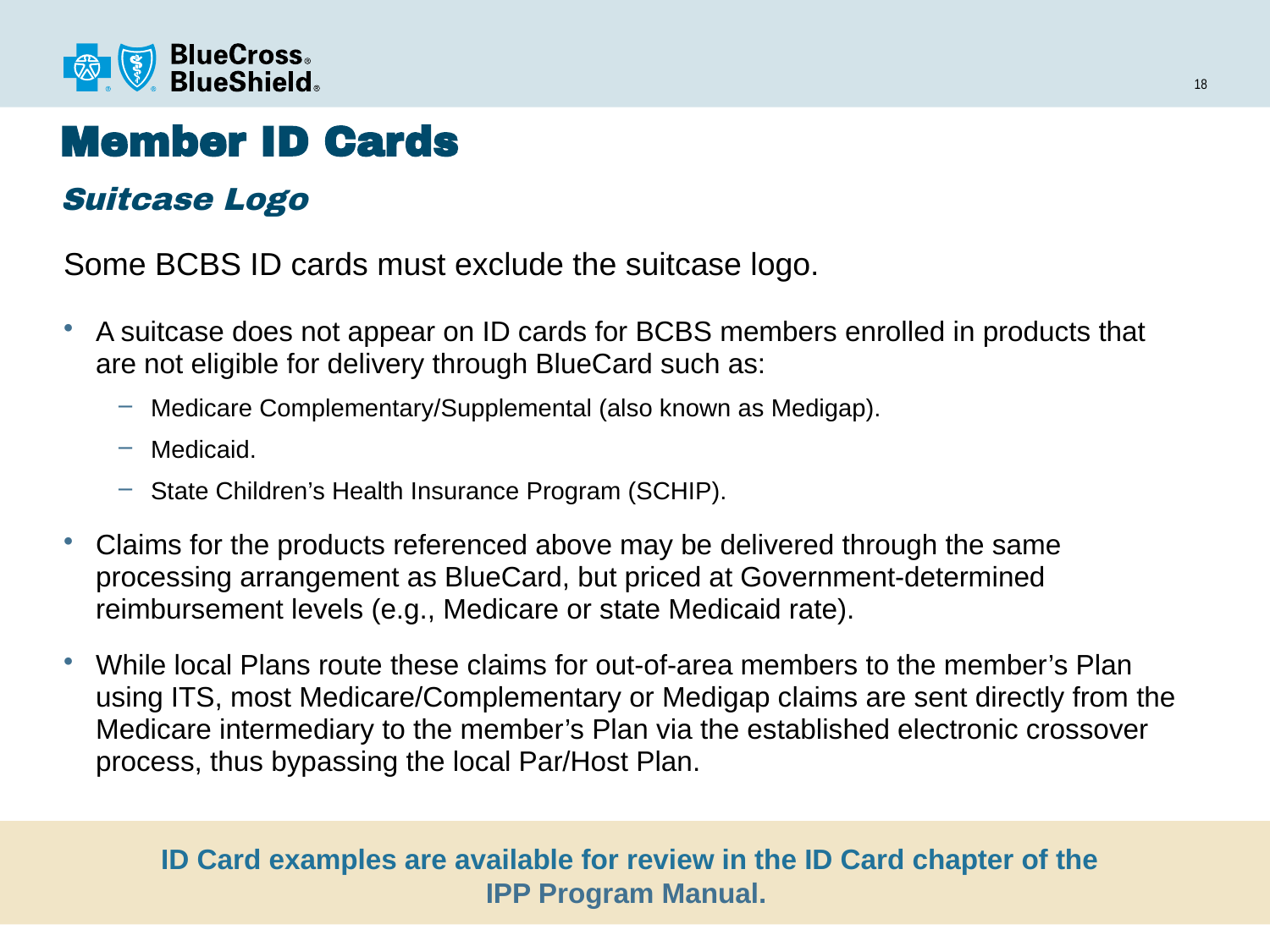

# Member ID Cards Suitcase Logo
Some BCBS ID cards must exclude the suitcase logo.

A suitcase does not appear on ID cards for BCBS members enrolled in products that are not eligible for delivery through BlueCard such as:
Medicare Complementary/Supplemental (also known as Medigap).
Medicaid.
State Children’s Health Insurance Program (SCHIP).
Claims for the products referenced above may be delivered through the same processing arrangement as BlueCard, but priced at Government-determined reimbursement levels (e.g., Medicare or state Medicaid rate).
While local Plans route these claims for out-of-area members to the member’s Plan using ITS, most Medicare/Complementary or Medigap claims are sent directly from the Medicare intermediary to the member’s Plan via the established electronic crossover process, thus bypassing the local Par/Host Plan.

ID Card examples are available for review in the ID Card chapter of the IPP Program Manual.